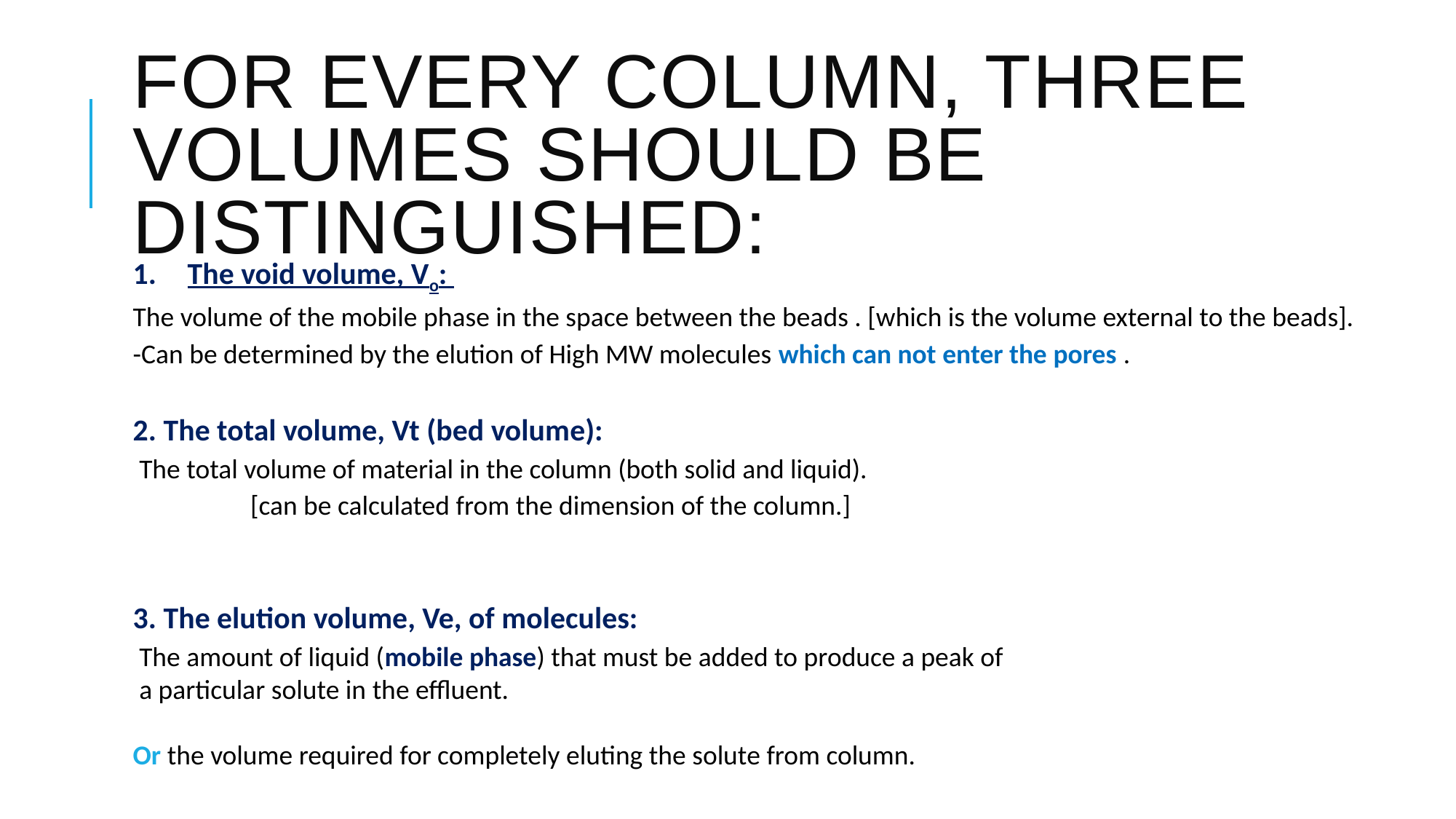

# For every column, three volumes should be distinguished:

The void volume, Vo:
The volume of the mobile phase in the space between the beads . [which is the volume external to the beads].
-Can be determined by the elution of High MW molecules which can not enter the pores .

2. The total volume, Vt (bed volume):
 The total volume of material in the column (both solid and liquid).
                   [can be calculated from the dimension of the column.]

3. The elution volume, Ve, of molecules:
 The amount of liquid (mobile phase) that must be added to produce a peak of
 a particular solute in the effluent.

Or the volume required for completely eluting the solute from column.